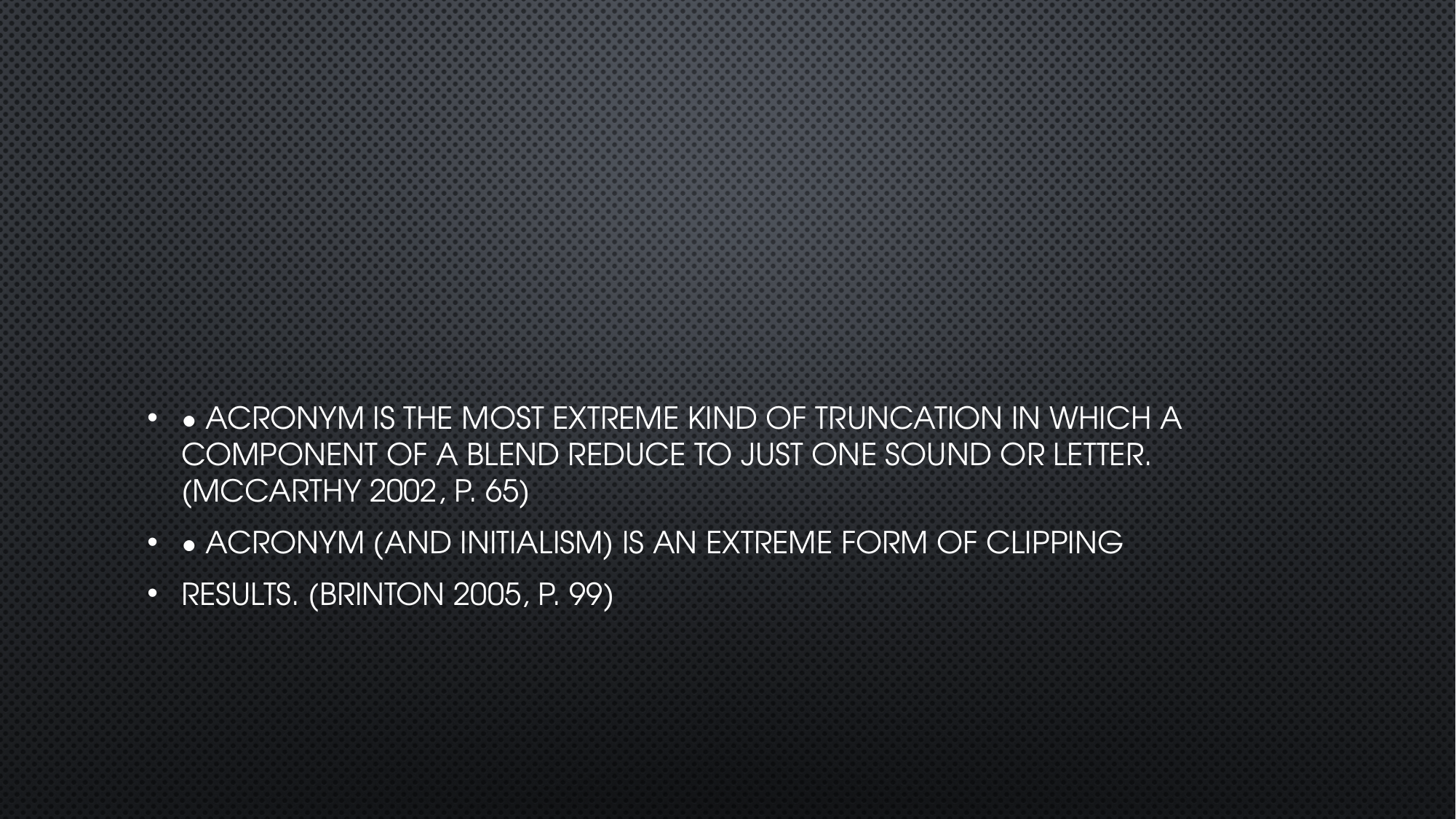

#
• Acronym is the most extreme kind of truncation in which a component of a blend reduce to just one sound or letter. (McCarthy 2002, p. 65)
• Acronym (and initialism) is an extreme form of clipping
results. (Brinton 2005, p. 99)